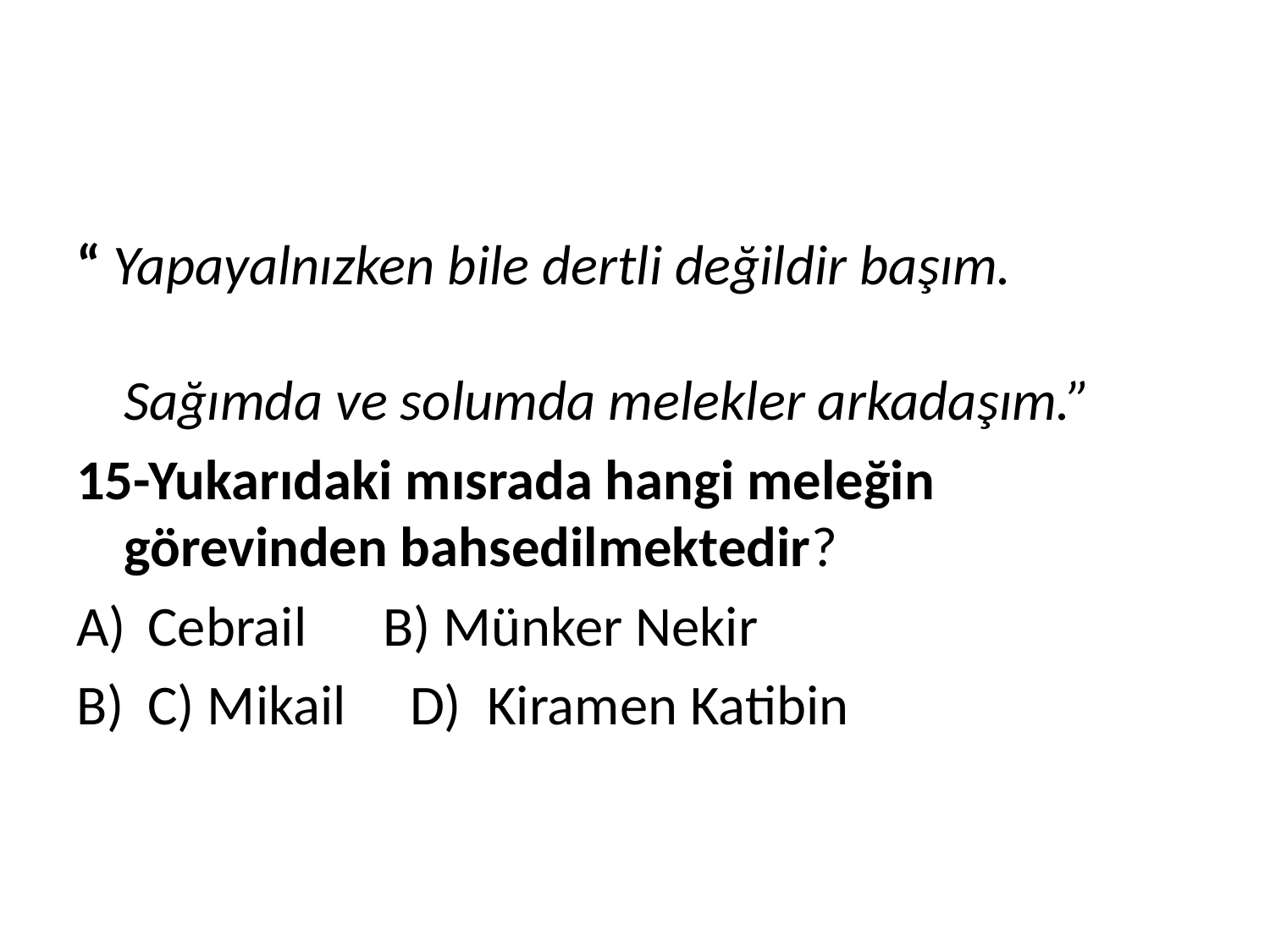

#
“ Yapayalnızken bile dertli değildir başım.                                                                                       Sağımda ve solumda melekler arkadaşım.”
15-Yukarıdaki mısrada hangi meleğin görevinden bahsedilmektedir?
Cebrail      B) Münker Nekir
C) Mikail     D)  Kiramen Katibin